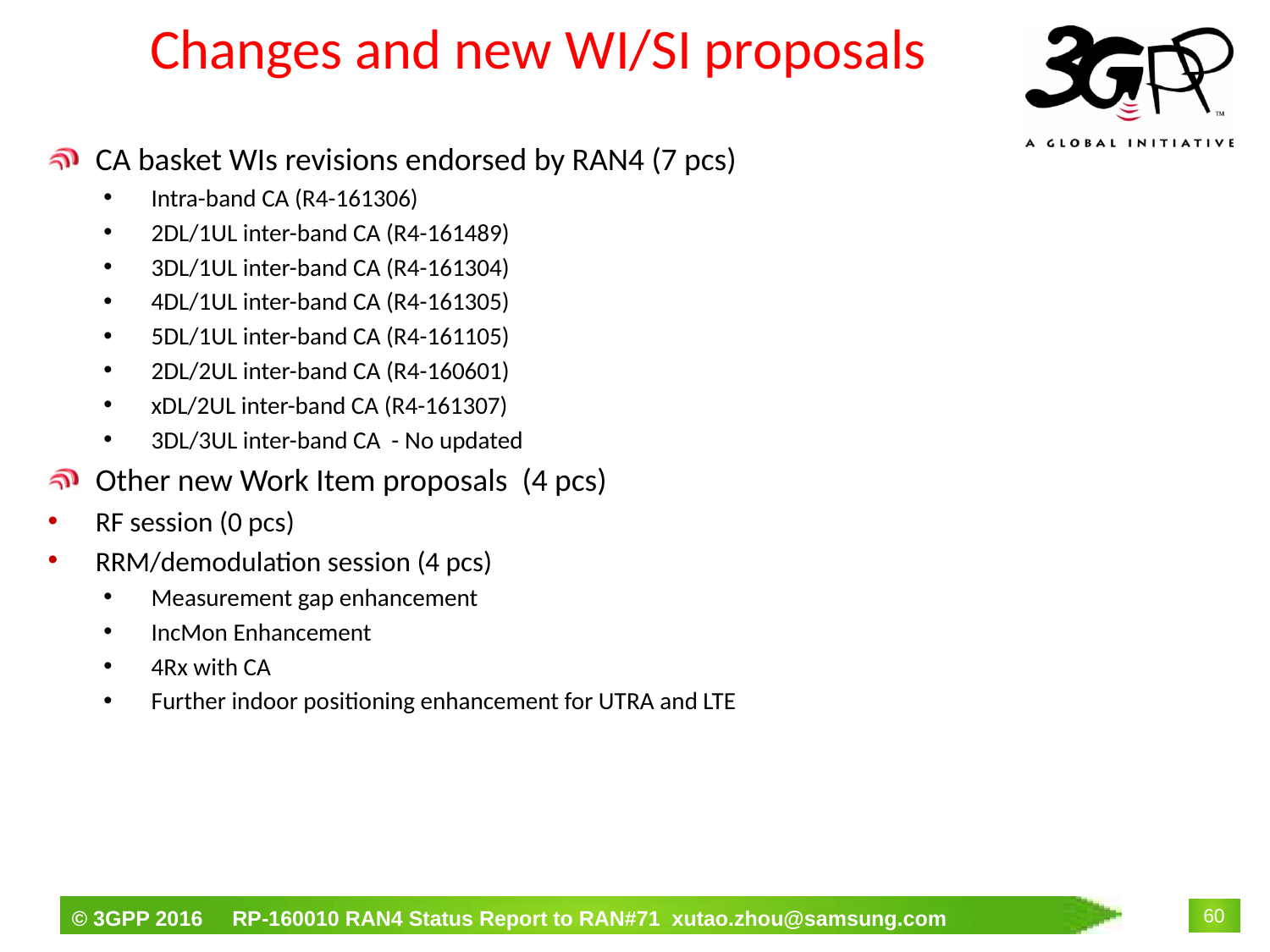

# Changes and new WI/SI proposals

CA basket WIs revisions endorsed by RAN4 (7 pcs)
Intra-band CA (R4-161306)
2DL/1UL inter-band CA (R4-161489)
3DL/1UL inter-band CA (R4-161304)
4DL/1UL inter-band CA (R4-161305)
5DL/1UL inter-band CA (R4-161105)
2DL/2UL inter-band CA (R4-160601)
xDL/2UL inter-band CA (R4-161307)
3DL/3UL inter-band CA  - No updated
Other new Work Item proposals  (4 pcs)
RF session (0 pcs)
RRM/demodulation session (4 pcs)
Measurement gap enhancement
IncMon Enhancement
4Rx with CA
Further indoor positioning enhancement for UTRA and LTE